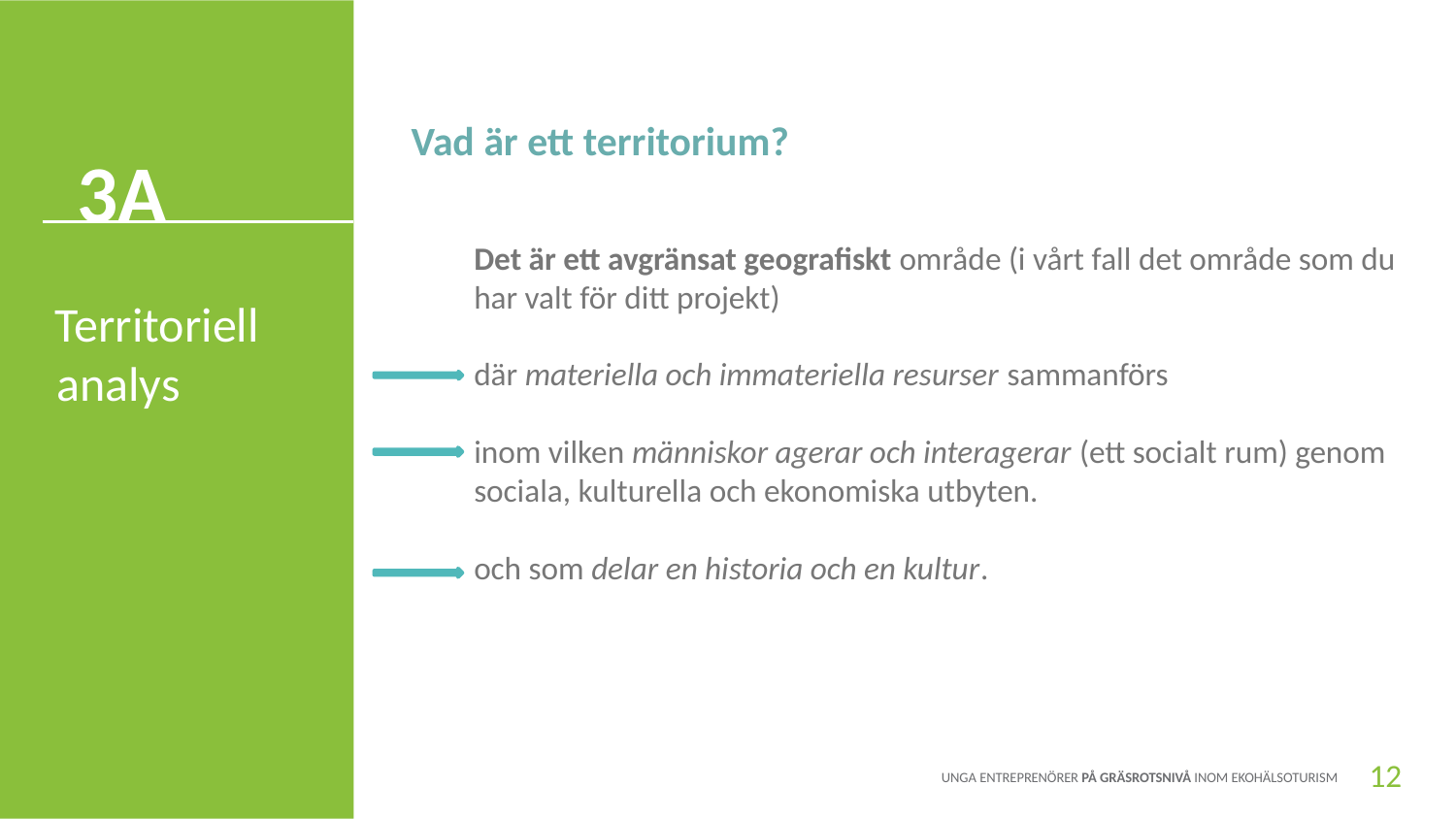

Vad är ett territorium?
3A

Det är ett avgränsat geografiskt område (i vårt fall det område som du har valt för ditt projekt)

där materiella och immateriella resurser sammanförs

inom vilken människor agerar och interagerar (ett socialt rum) genom sociala, kulturella och ekonomiska utbyten.

och som delar en historia och en kultur.

Territoriell analys

12